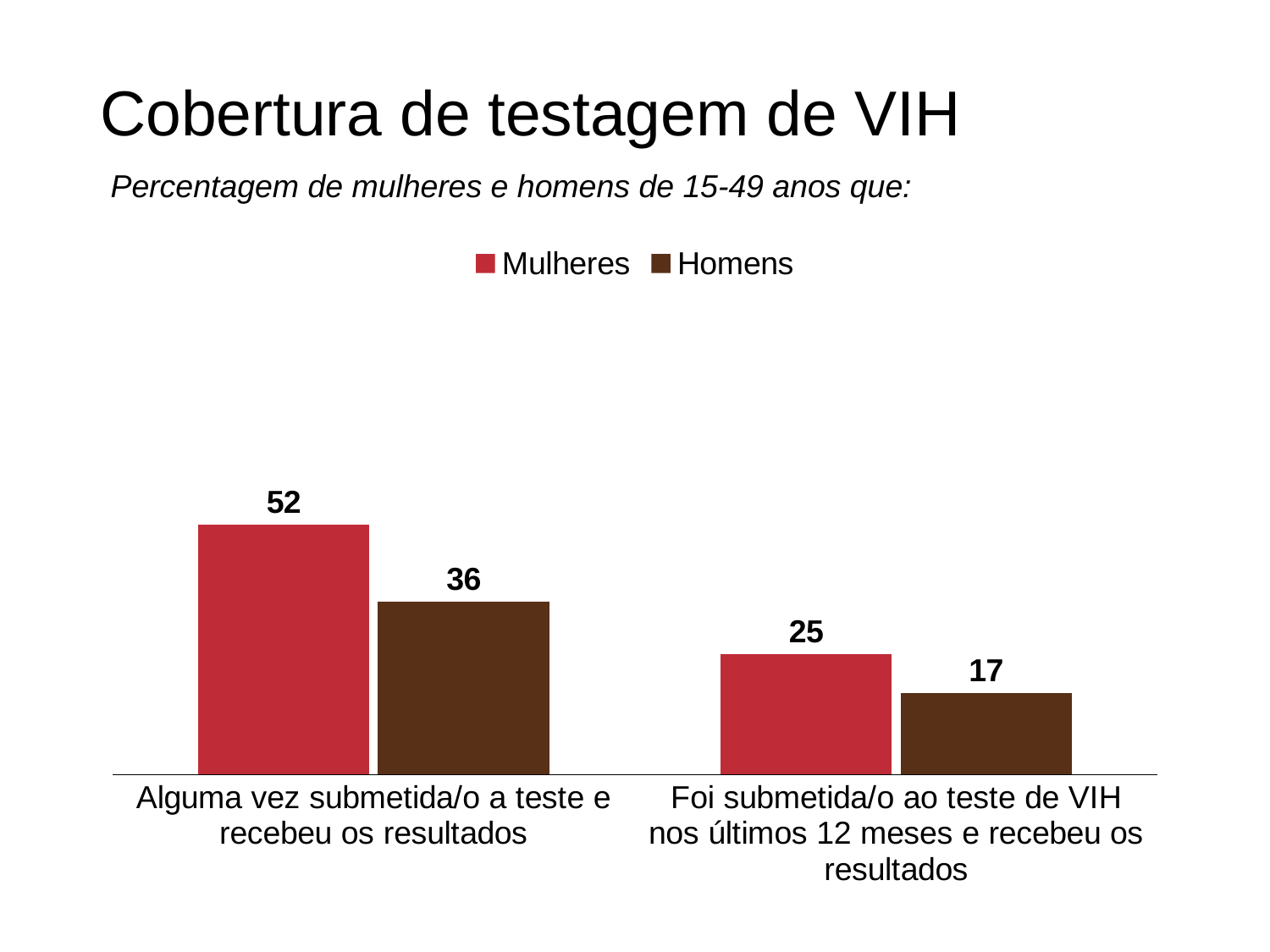

# Cobertura de testagem de VIH
Percentagem de mulheres e homens de 15-49 anos que:

### Chart

| Category | Mulheres | Homens |
|---|---|---|
| Alguma vez submetida/o a teste e recebeu os resultados | 52.0 | 36.0 |
| Foi submetida/o ao teste de VIH nos últimos 12 meses e recebeu os resultados | 25.0 | 17.0 |